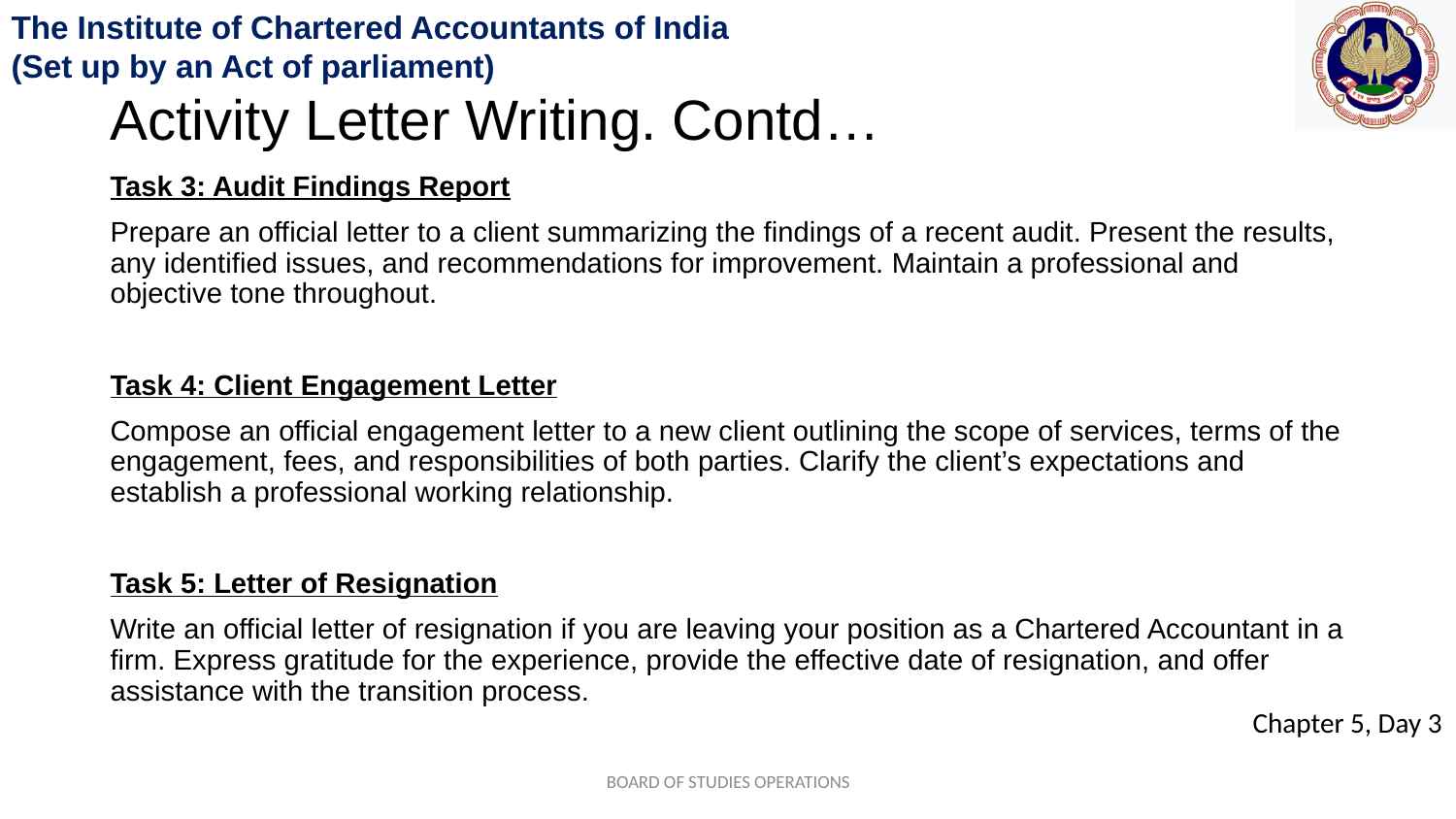

Activity Letter Writing. Contd…
Task 3: Audit Findings Report
Prepare an official letter to a client summarizing the findings of a recent audit. Present the results, any identified issues, and recommendations for improvement. Maintain a professional and objective tone throughout.

Task 4: Client Engagement Letter
Compose an official engagement letter to a new client outlining the scope of services, terms of the engagement, fees, and responsibilities of both parties. Clarify the client’s expectations and establish a professional working relationship.

Task 5: Letter of Resignation
Write an official letter of resignation if you are leaving your position as a Chartered Accountant in a firm. Express gratitude for the experience, provide the effective date of resignation, and offer assistance with the transition process.

BOARD OF STUDIES OPERATIONS